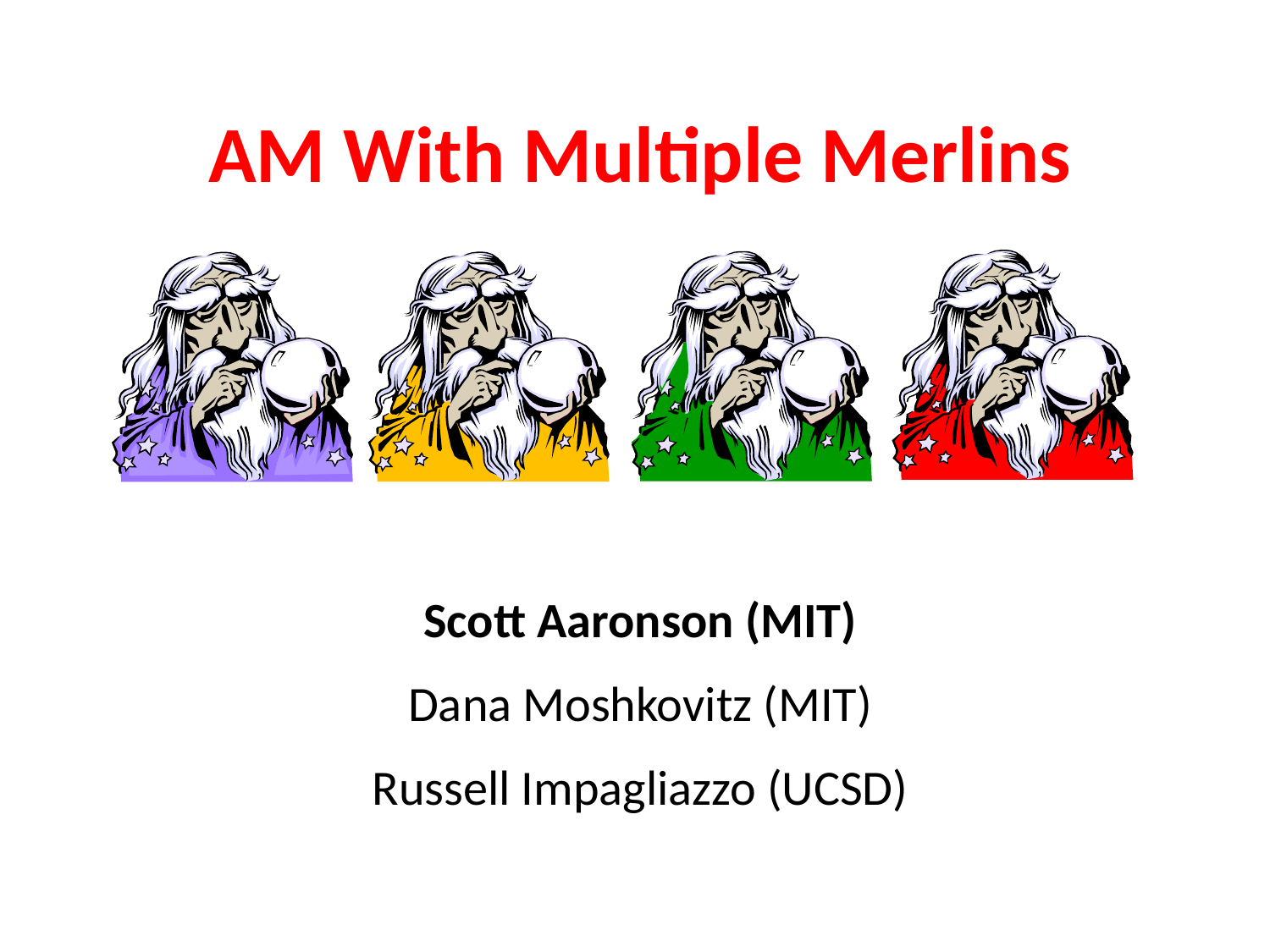

# AM With Multiple Merlins

Scott Aaronson (MIT)
Dana Moshkovitz (MIT)
Russell Impagliazzo (UCSD)
Scott Aaronson
MIT